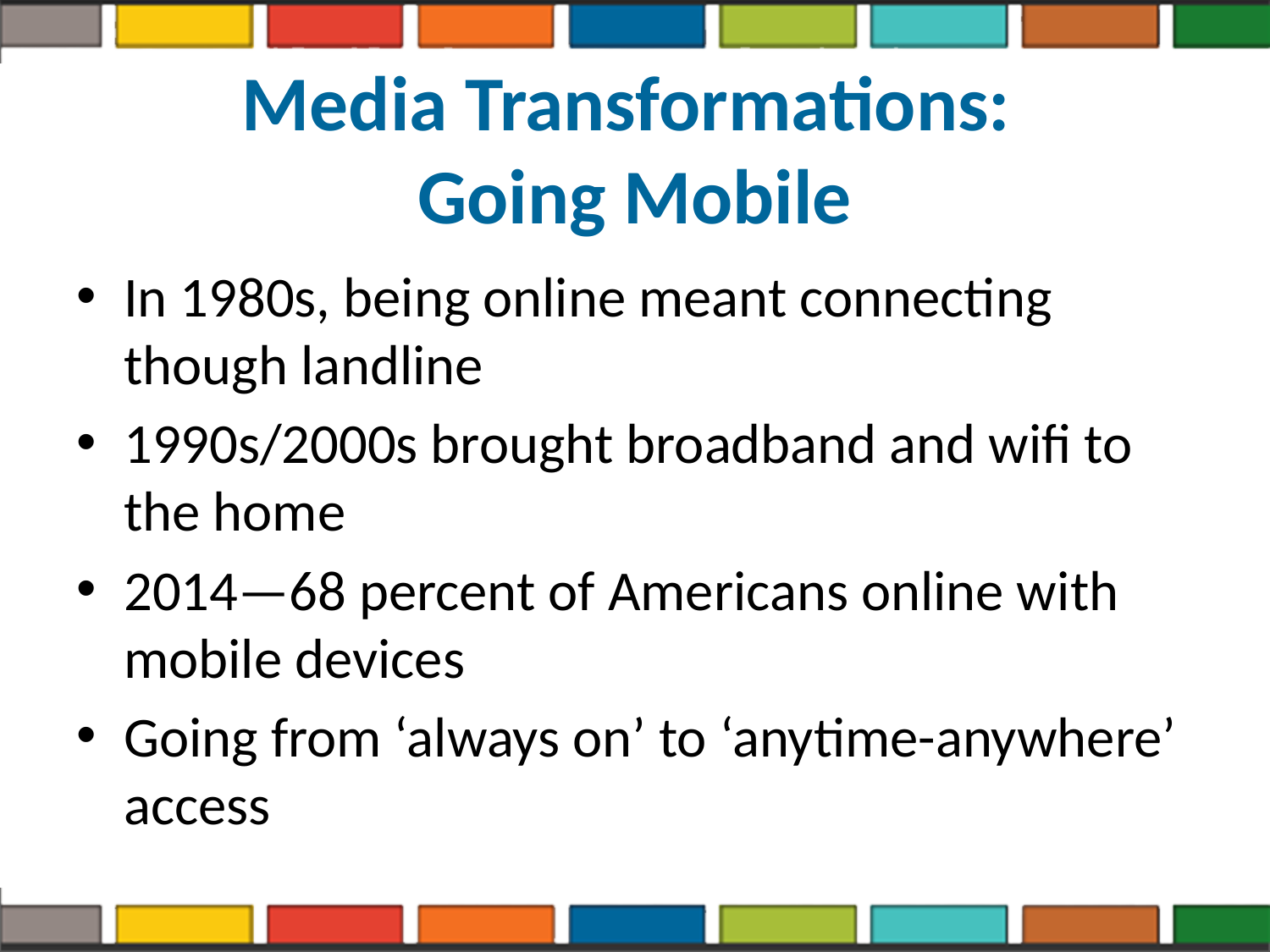

# Media Transformations: Going Mobile
In 1980s, being online meant connecting though landline
1990s/2000s brought broadband and wifi to the home
2014—68 percent of Americans online with mobile devices
Going from ‘always on’ to ‘anytime-anywhere’ access